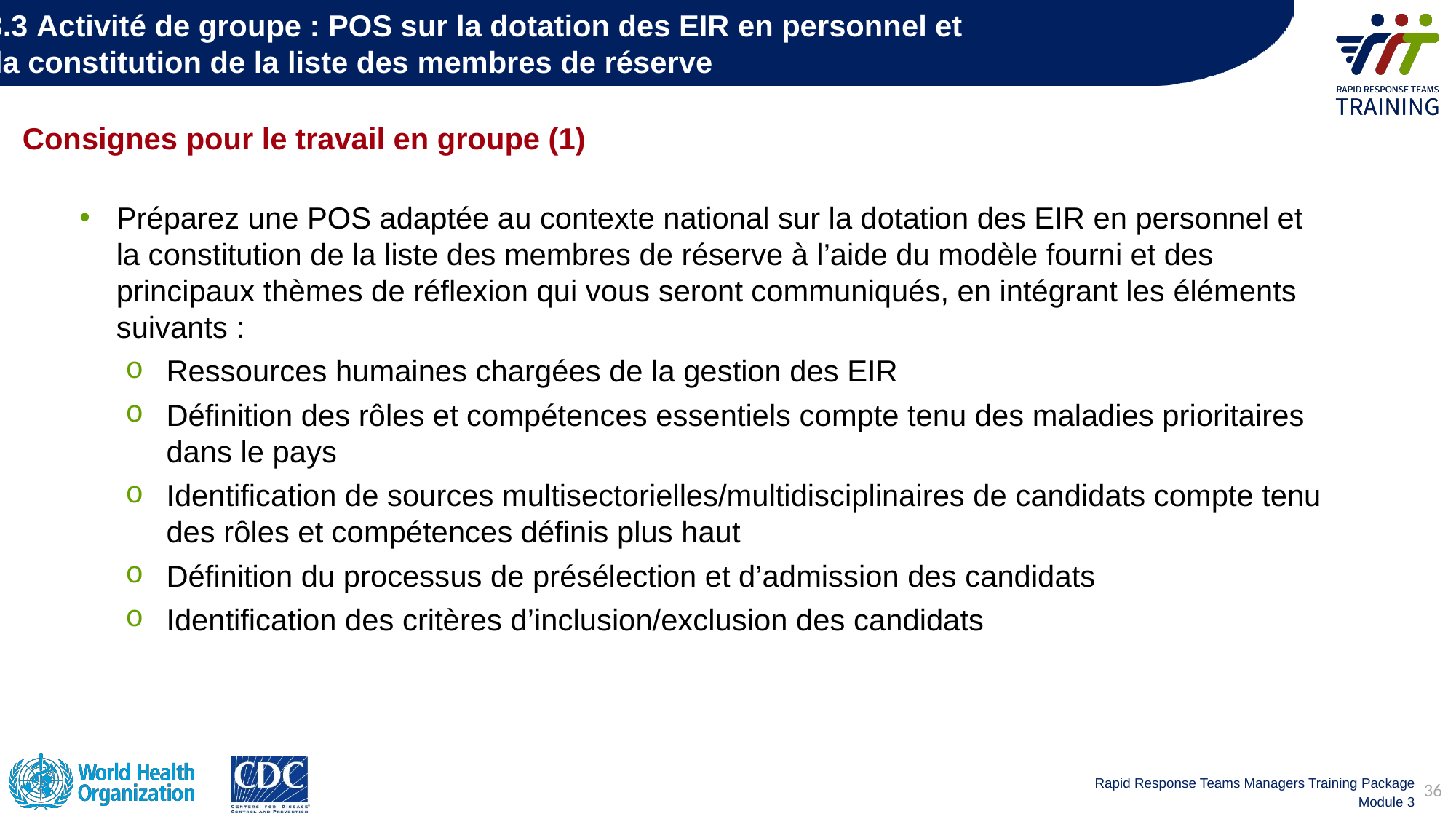

3.3 Activité de groupe : POS sur la dotation des EIR en personnel et
 la constitution de la liste des membres de réserve
# Consignes pour le travail en groupe (1)
Préparez une POS adaptée au contexte national sur la dotation des EIR en personnel et la constitution de la liste des membres de réserve à l’aide du modèle fourni et des principaux thèmes de réflexion qui vous seront communiqués, en intégrant les éléments suivants :
Ressources humaines chargées de la gestion des EIR
Définition des rôles et compétences essentiels compte tenu des maladies prioritaires dans le pays
Identification de sources multisectorielles/multidisciplinaires de candidats compte tenu des rôles et compétences définis plus haut
Définition du processus de présélection et d’admission des candidats
Identification des critères d’inclusion/exclusion des candidats

36